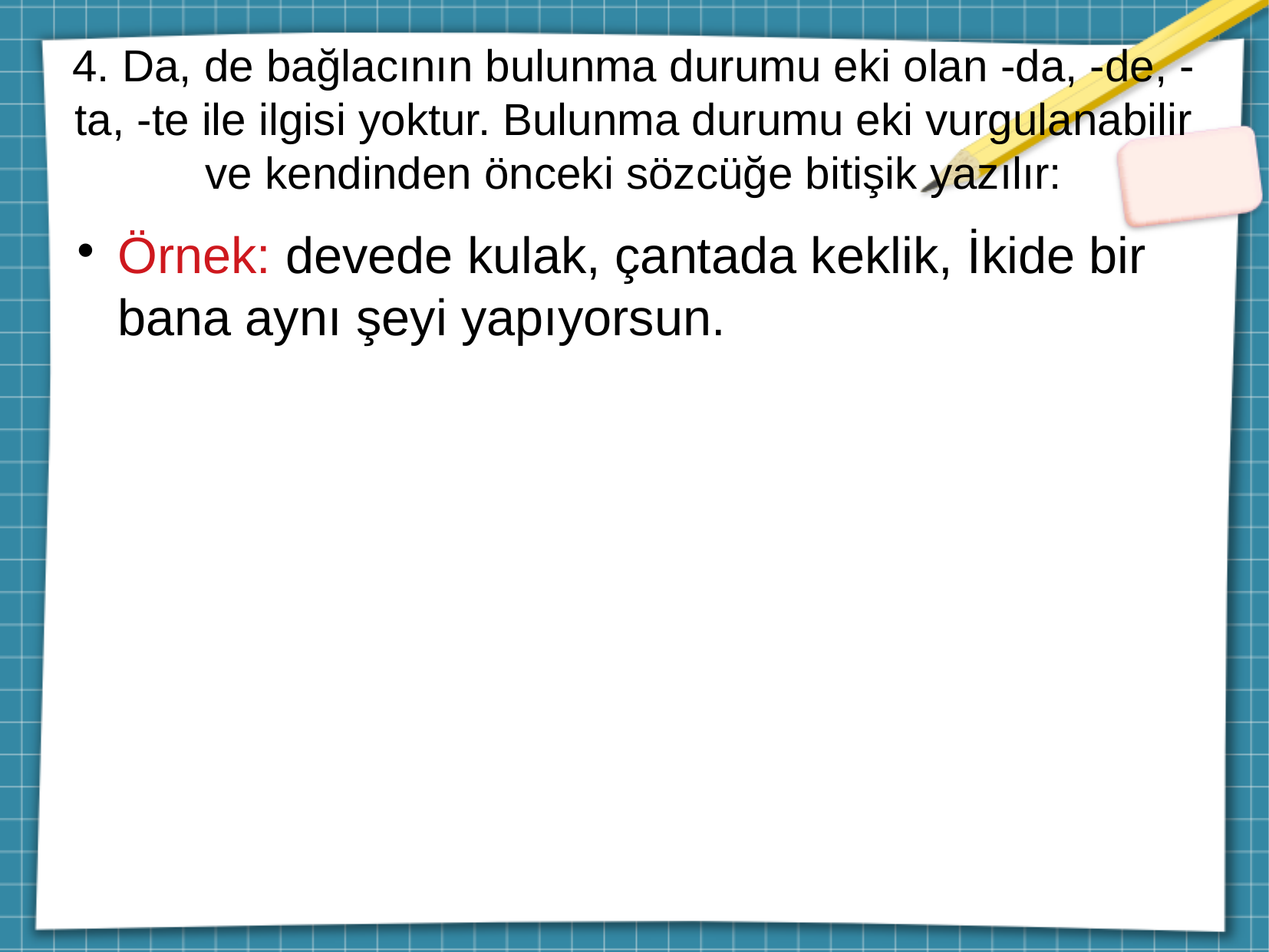

4. Da, de bağlacının bulunma durumu eki olan -da, -de, -ta, -te ile ilgisi yoktur. Bulunma durumu eki vurgulanabilir ve kendinden önceki sözcüğe bitişik yazılır:
Örnek: devede kulak, çantada keklik, İkide bir bana aynı şeyi yapıyorsun.